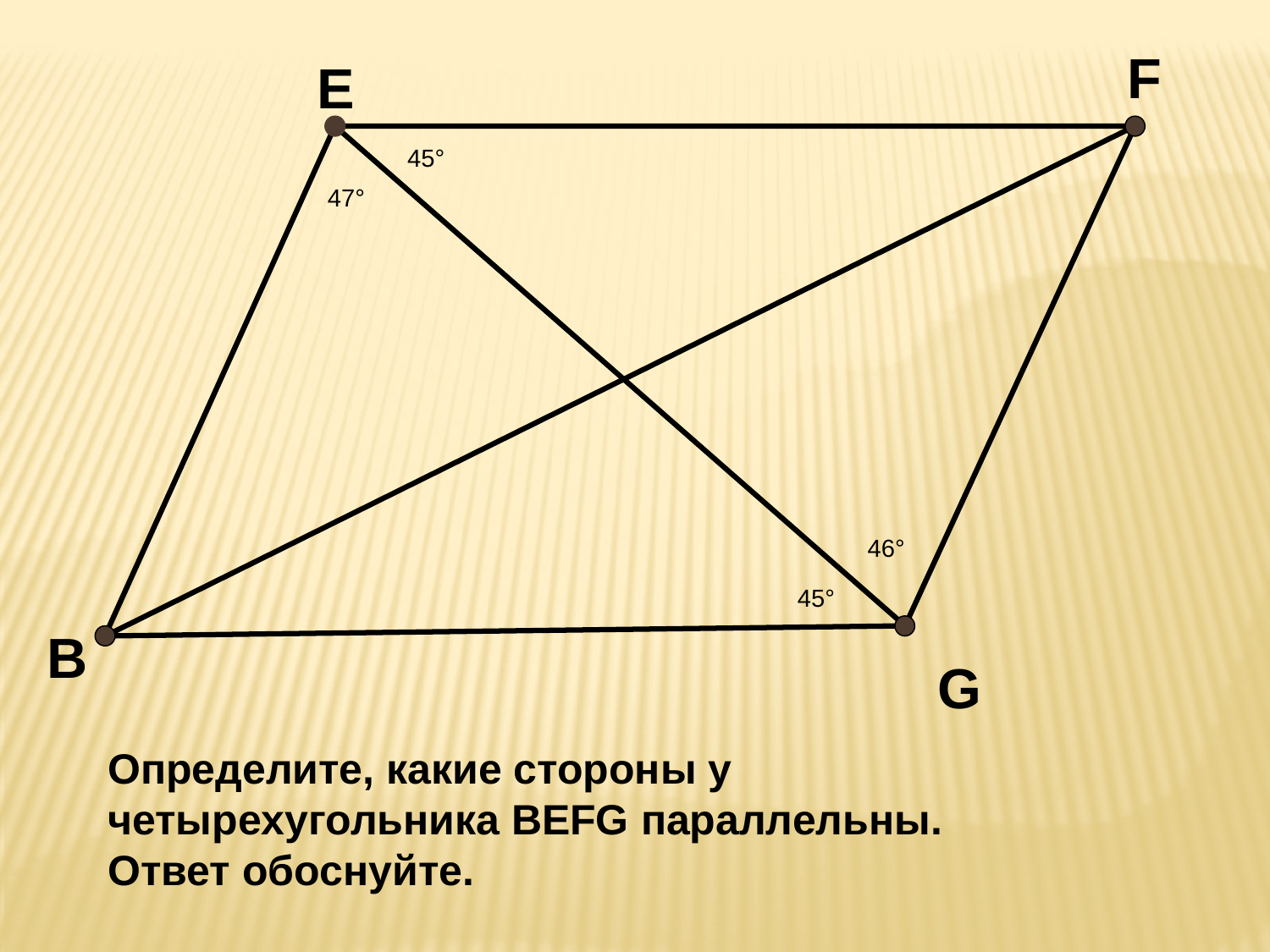

F
Е

45°
47°
46°
45°
В

G
Определите, какие стороны у четырехугольника ВЕFG параллельны. Ответ обоснуйте.